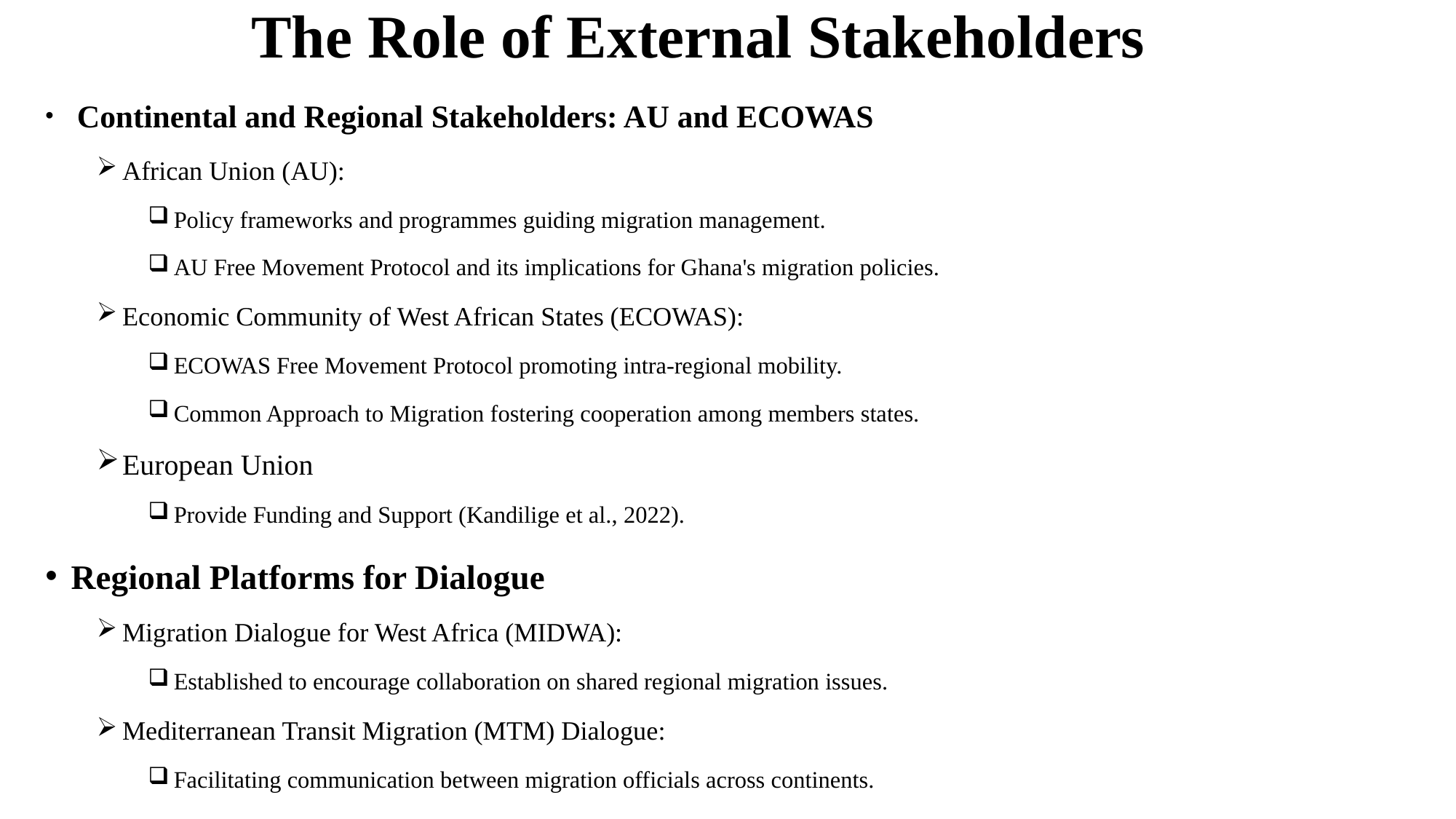

# The Role of External Stakeholders
 Continental and Regional Stakeholders: AU and ECOWAS
African Union (AU):
Policy frameworks and programmes guiding migration management.
AU Free Movement Protocol and its implications for Ghana's migration policies.
Economic Community of West African States (ECOWAS):
ECOWAS Free Movement Protocol promoting intra-regional mobility.
Common Approach to Migration fostering cooperation among members states.
European Union
Provide Funding and Support (Kandilige et al., 2022).
Regional Platforms for Dialogue
Migration Dialogue for West Africa (MIDWA):
Established to encourage collaboration on shared regional migration issues.
Mediterranean Transit Migration (MTM) Dialogue:
Facilitating communication between migration officials across continents.